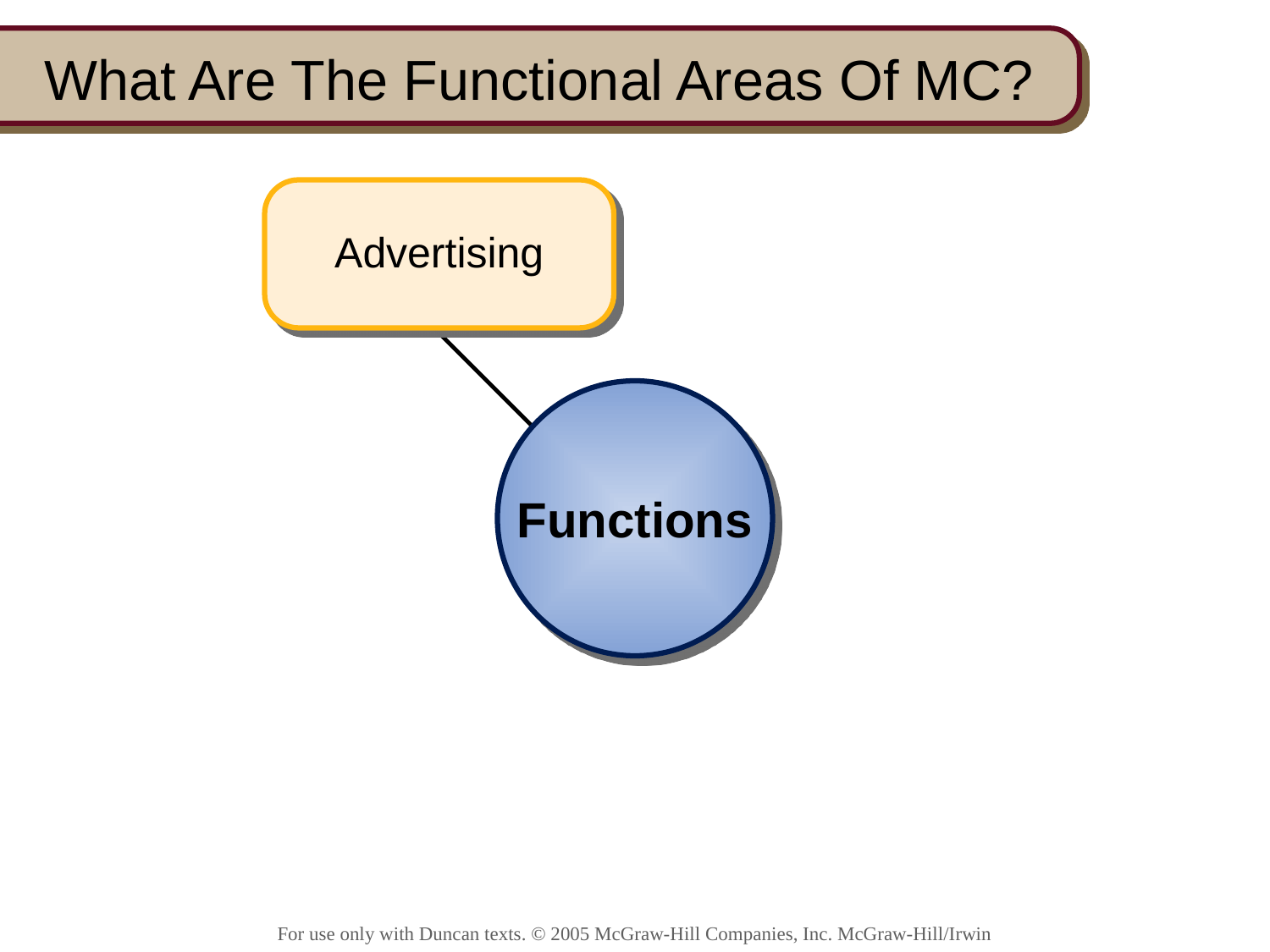

# What Are The Functional Areas Of MC?
Advertising

Functions